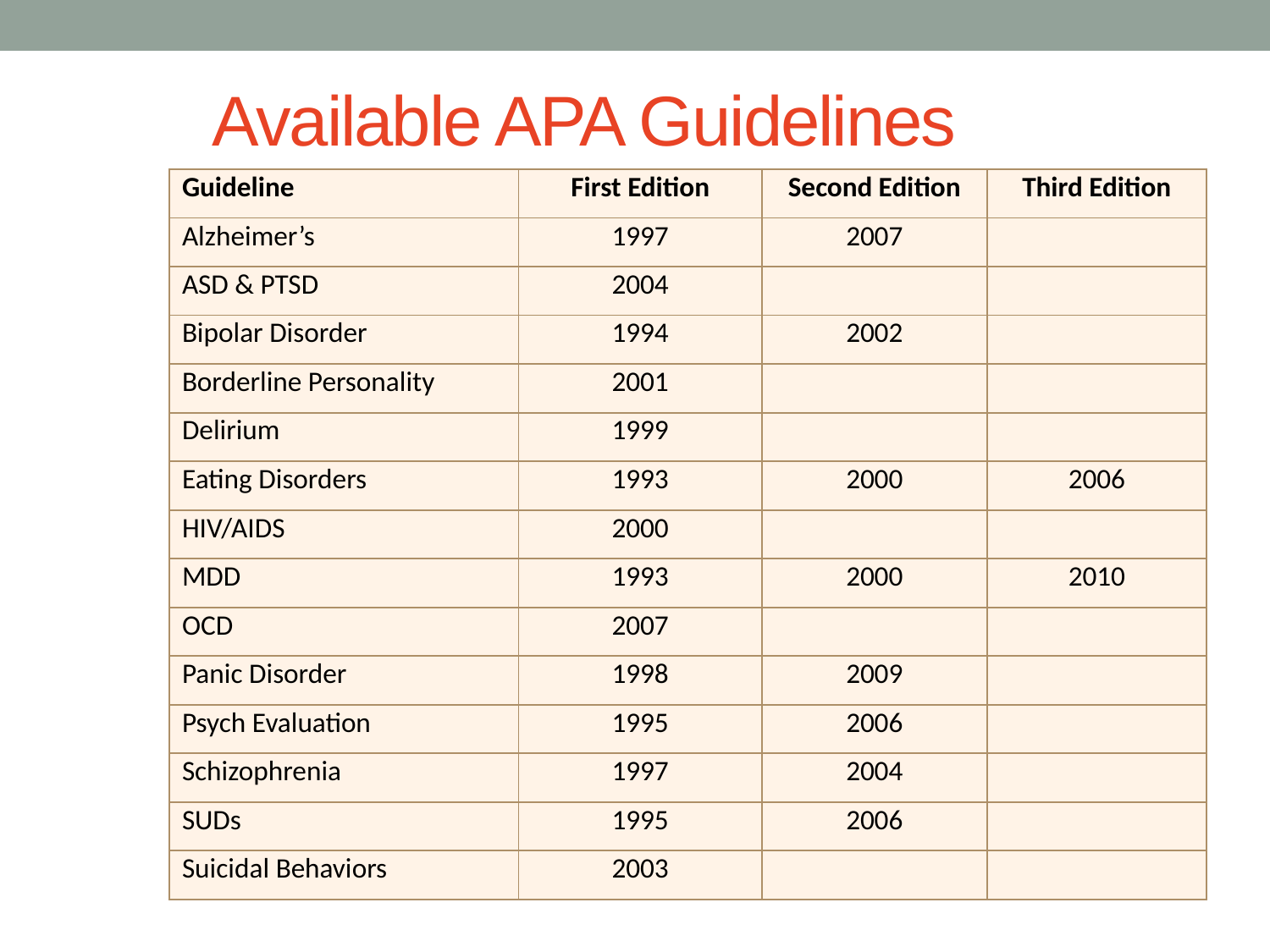

# Available APA Guidelines
| Guideline | First Edition | Second Edition | Third Edition |
| --- | --- | --- | --- |
| Alzheimer’s | 1997 | 2007 |  |
| ASD & PTSD | 2004 |  |  |
| Bipolar Disorder | 1994 | 2002 |  |
| Borderline Personality | 2001 |  |  |
| Delirium | 1999 |  |  |
| Eating Disorders | 1993 | 2000 | 2006 |
| HIV/AIDS | 2000 |  |  |
| MDD | 1993 | 2000 | 2010 |
| OCD | 2007 |  |  |
| Panic Disorder | 1998 | 2009 |  |
| Psych Evaluation | 1995 | 2006 |  |
| Schizophrenia | 1997 | 2004 |  |
| SUDs | 1995 | 2006 |  |
| Suicidal Behaviors | 2003 |  |  |